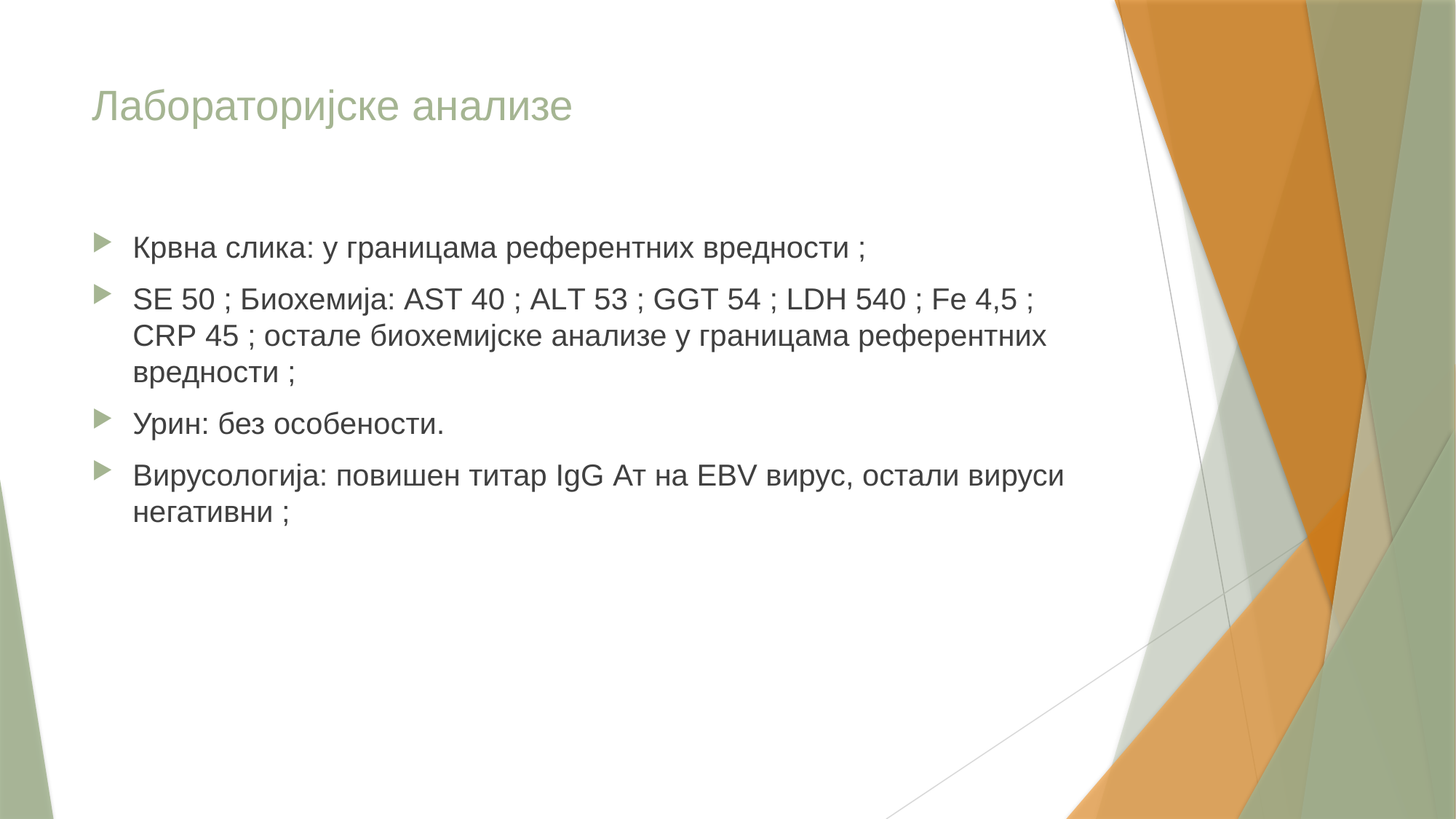

# Лабораторијске анализе

Крвна слика: у границама референтних вредности ;
SE 50 ; Биохемија: АSТ 40 ; АLТ 53 ; GGТ 54 ; LDH 540 ; Fе 4,5 ; CRP 45 ; остале биохемијске анализе у границама референтних вредности ;
Урин: без особености.
Вирусологија: повишен титар IgG Ат на ЕBV вирус, остали вируси негативни ;